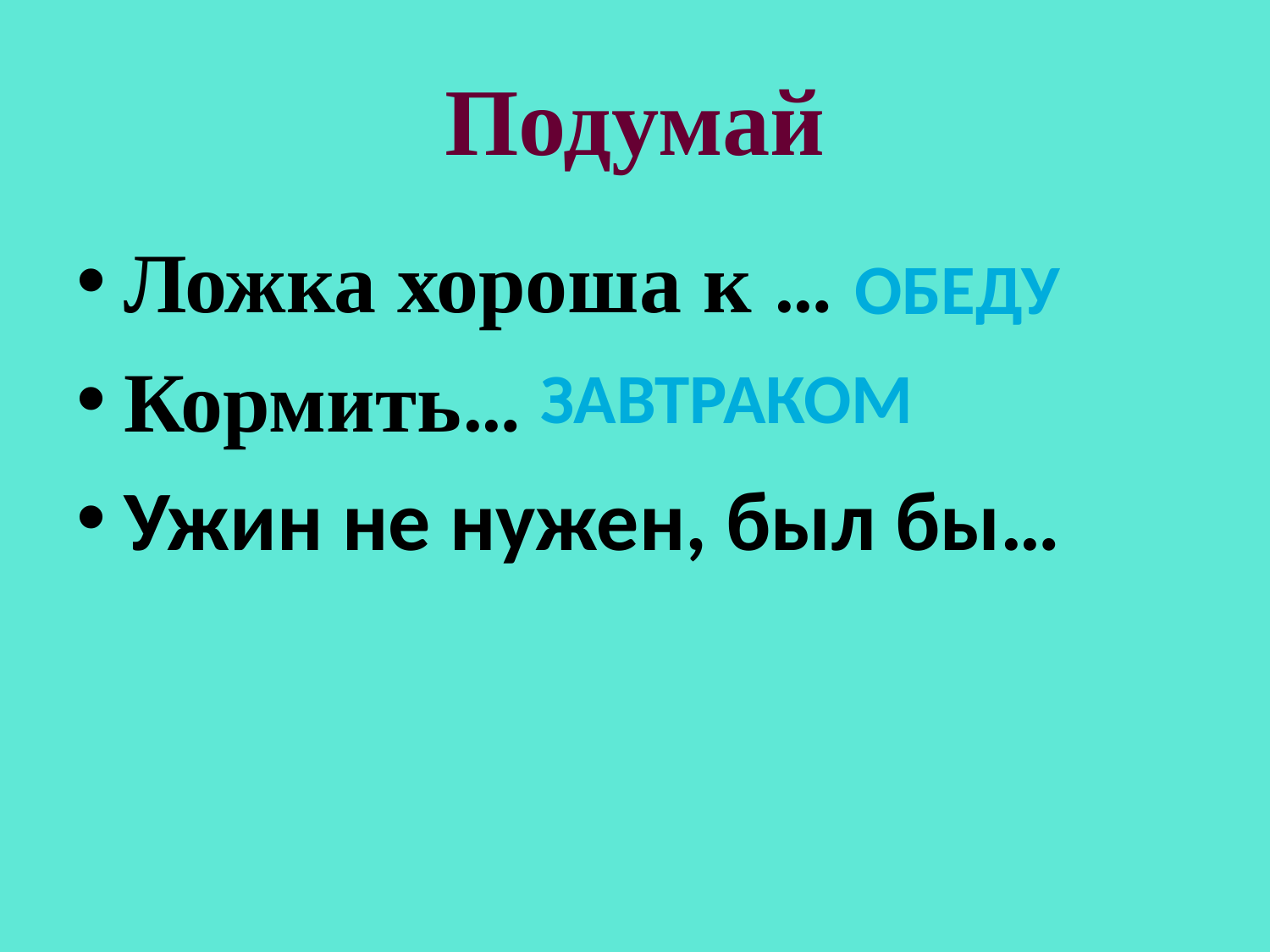

# Подумай
Ложка хороша к …
Кормить…
Ужин не нужен, был бы…

обеду
завтраком